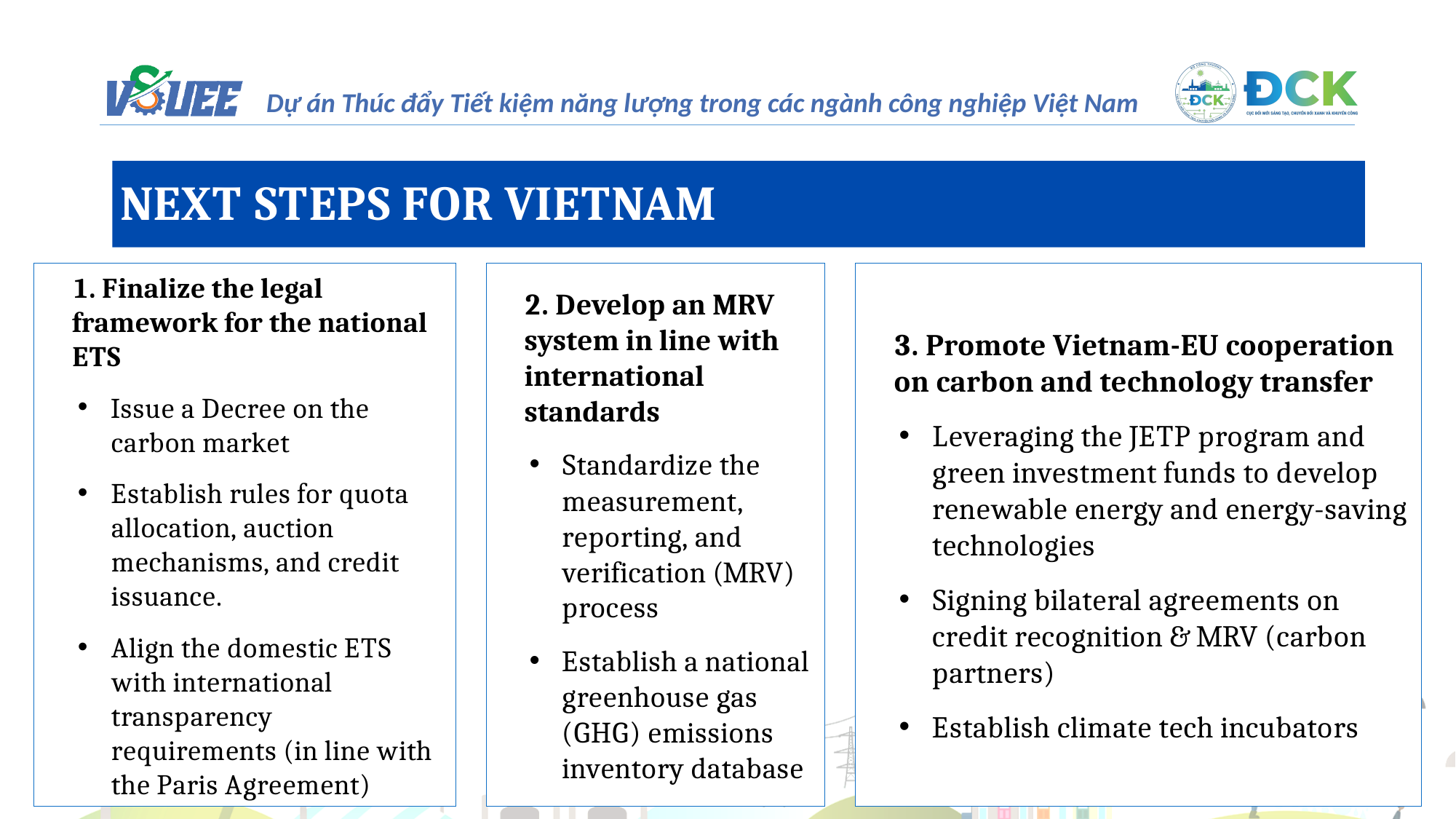

NEXT STEPS FOR VIETNAM
2. Develop an MRV system in line with international standards
Standardize the measurement, reporting, and verification (MRV) process
Establish a national greenhouse gas (GHG) emissions inventory database
1. Finalize the legal framework for the national ETS
Issue a Decree on the carbon market
Establish rules for quota allocation, auction mechanisms, and credit issuance.
Align the domestic ETS with international transparency requirements (in line with the Paris Agreement)
3. Promote Vietnam-EU cooperation on carbon and technology transfer
Leveraging the JETP program and green investment funds to develop renewable energy and energy-saving technologies
Signing bilateral agreements on credit recognition & MRV (carbon partners)
Establish climate tech incubators
18